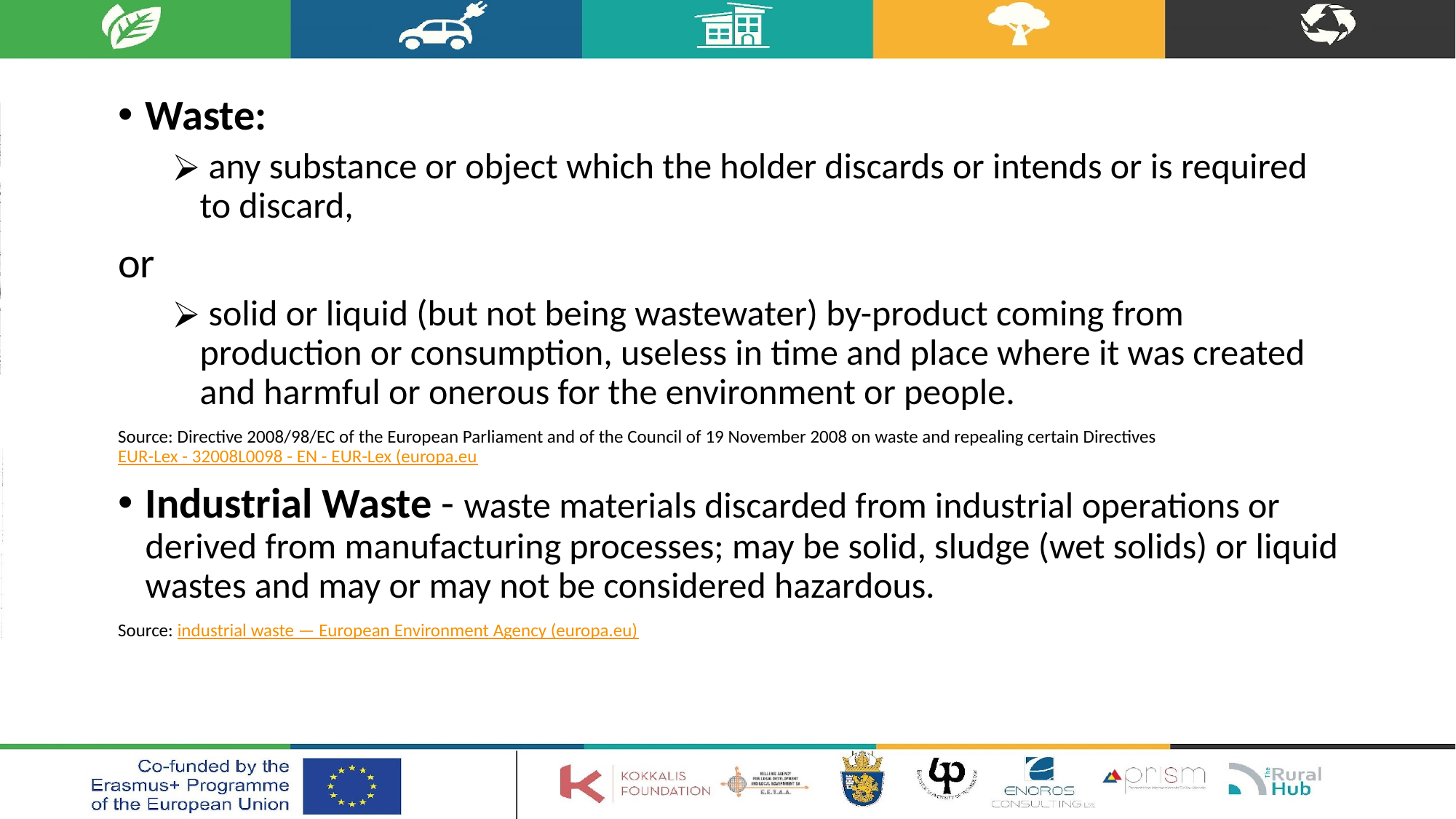

Waste:
 any substance or object which the holder discards or intends or is required to discard,
or
 solid or liquid (but not being wastewater) by-product coming from production or consumption, useless in time and place where it was created and harmful or onerous for the environment or people.
Source: Directive 2008/98/EC of the European Parliament and of the Council of 19 November 2008 on waste and repealing certain DirectivesEUR-Lex - 32008L0098 - EN - EUR-Lex (europa.eu
Industrial Waste - waste materials discarded from industrial operations or derived from manufacturing processes; may be solid, sludge (wet solids) or liquid wastes and may or may not be considered hazardous.
Source: industrial waste — European Environment Agency (europa.eu)